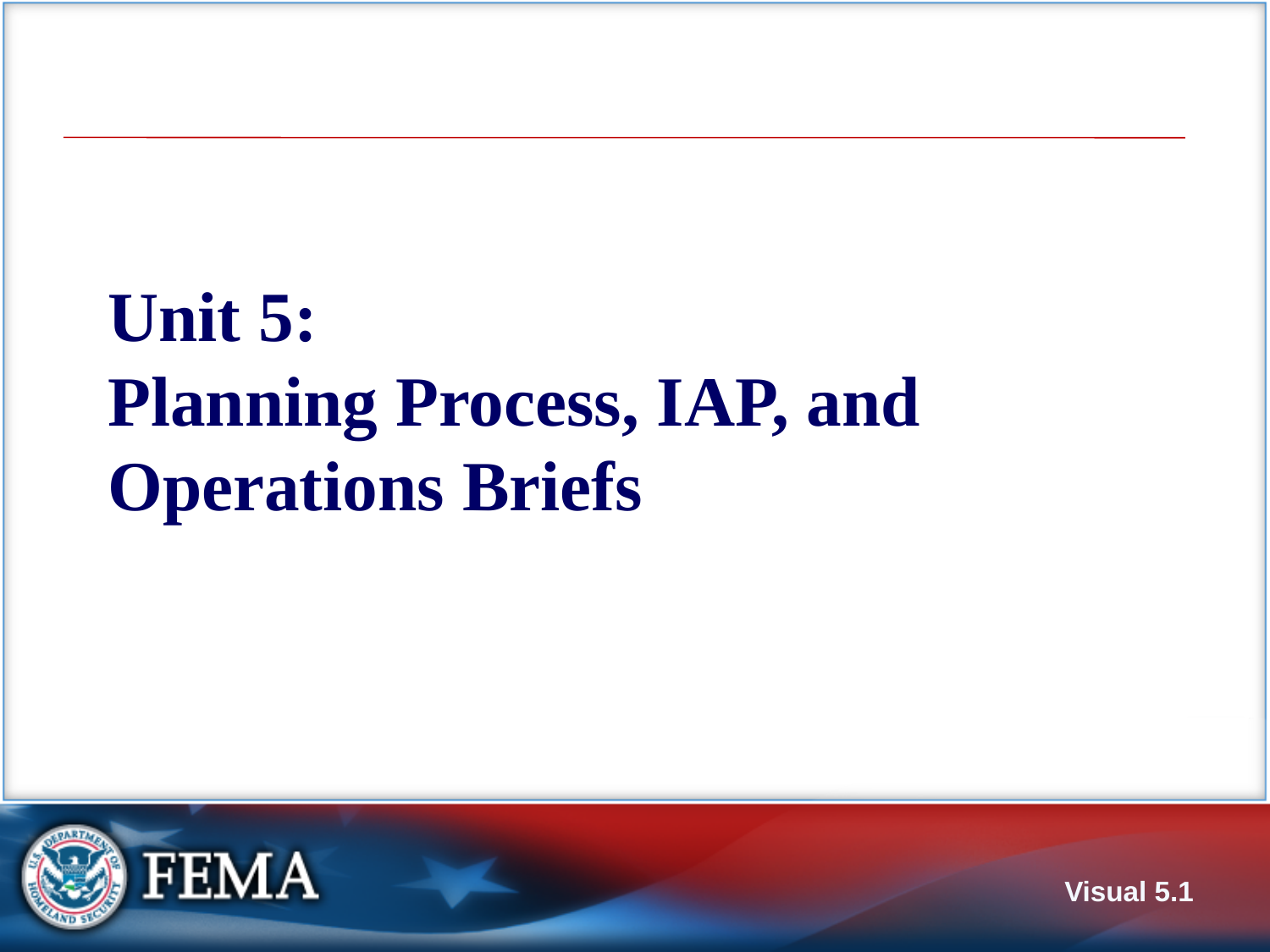

# Unit 5: Planning Process, IAP, and Operations Briefs
Visual 5.1